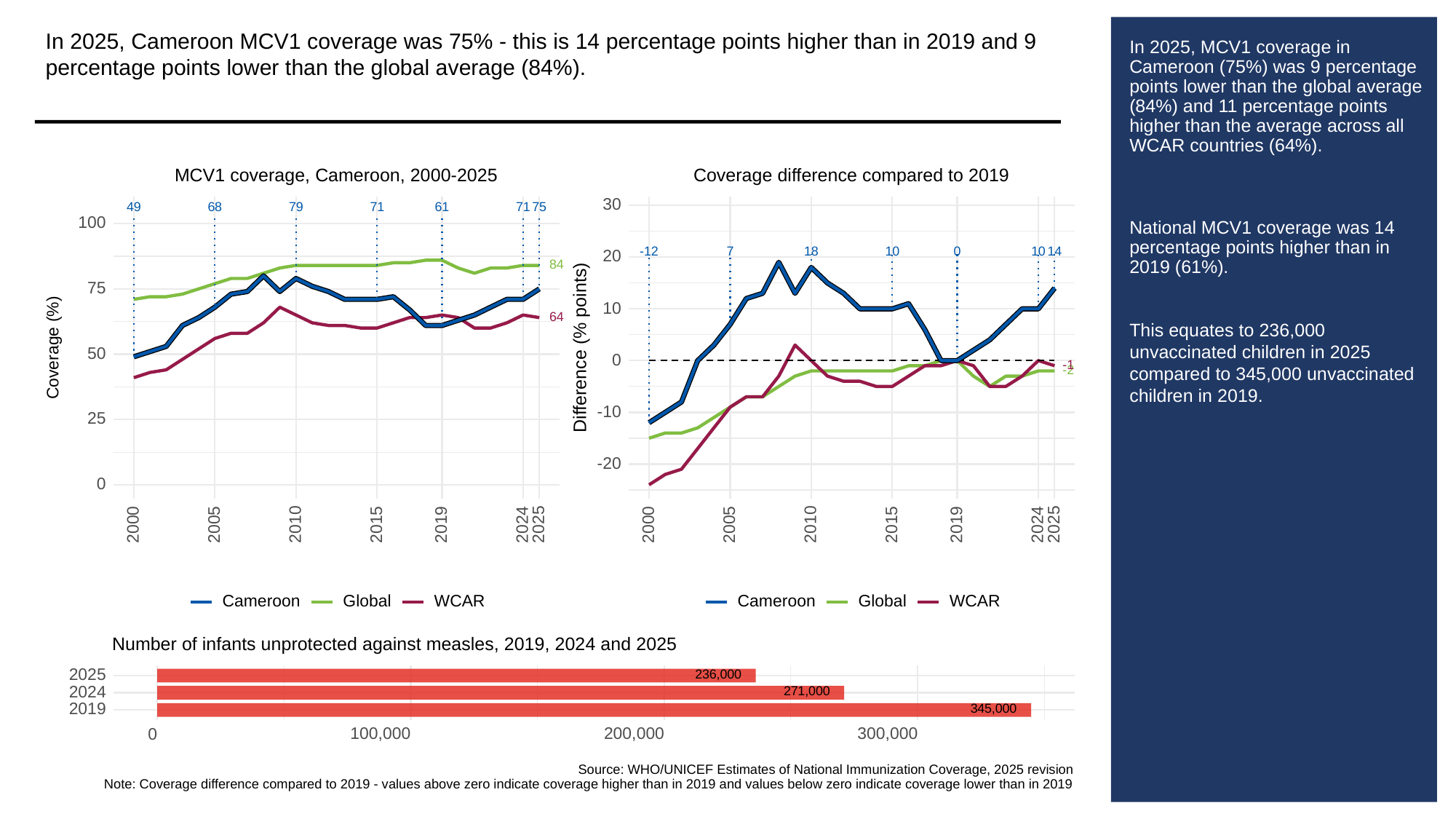

In 2025, Cameroon MCV1 coverage was 75% - this is 14 percentage points higher than in 2019 and 9 percentage points lower than the global average (84%).
# In 2025, MCV1 coverage in Cameroon (75%) was 9 percentage points lower than the global average (84%) and 11 percentage points higher than the average across all WCAR countries (64%).

National MCV1 coverage was 14 percentage points higher than in 2019 (61%).

This equates to 236,000 unvaccinated children in 2025 compared to 345,000 unvaccinated children in 2019.

MCV1 coverage, Cameroon, 2000-2025
Coverage difference compared to 2019

30
49
68
79
61
71
71
75

100

18
10
0
10
-12
14
7
20

84

75

10

64

Difference (% points)
Coverage (%)

50

0

-1
-2

-10

25

-20

0

2000
2005
2010
2015
2019
2024
2025
2000
2005
2010
2015
2019
2024
2025
Cameroon
Global
WCAR
Cameroon
Global
WCAR

Number of infants unprotected against measles, 2019, 2024 and 2025

236,000
2025

271,000
2024

345,000
2019

100,000
200,000
300,000
0
Source: WHO/UNICEF Estimates of National Immunization Coverage, 2025 revision
Note: Coverage difference compared to 2019 - values above zero indicate coverage higher than in 2019 and values below zero indicate coverage lower than in 2019